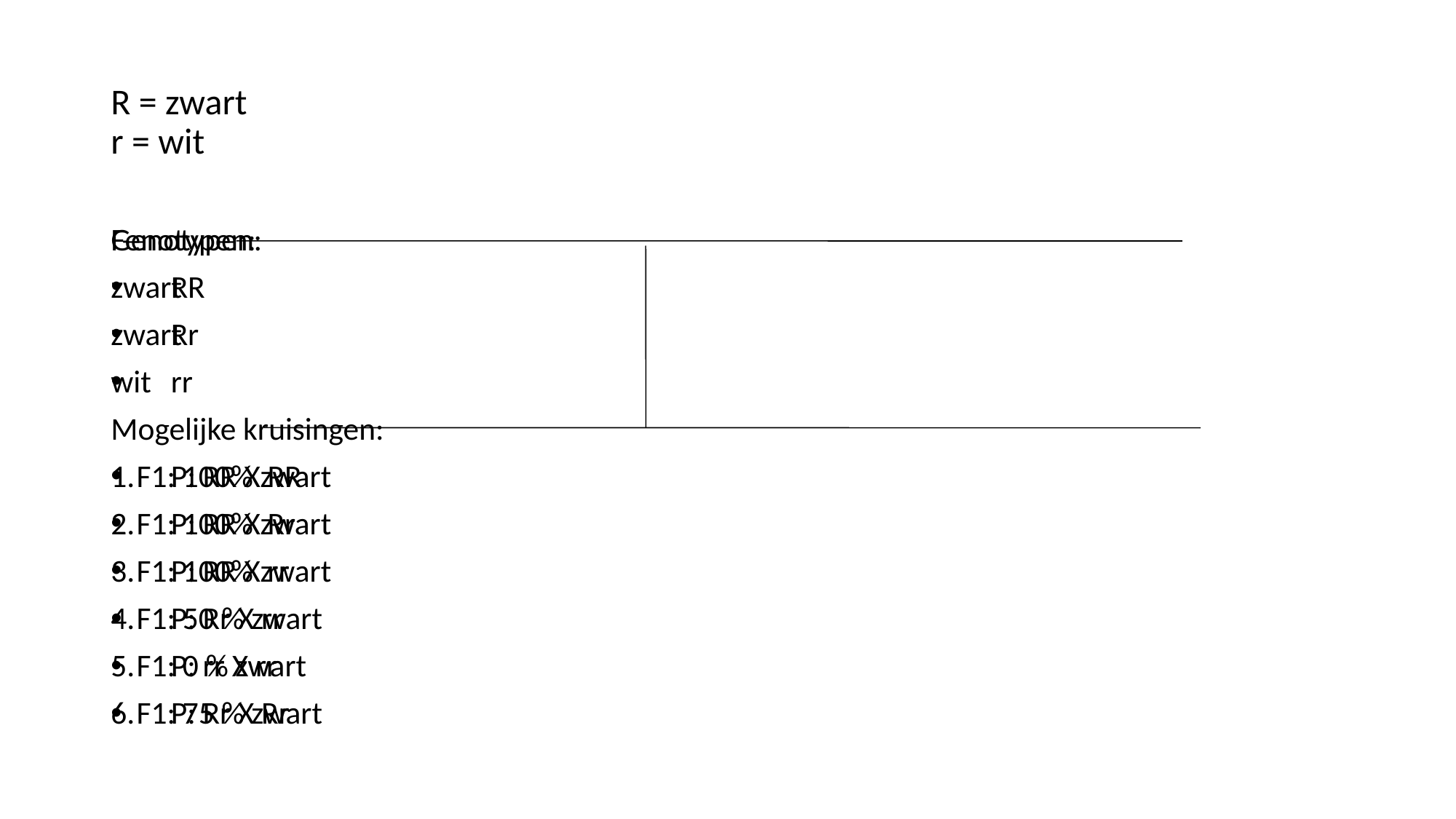

# R = zwart r = wit
Genotypen:
RR
Rr
rr
Mogelijke kruisingen:
P: RR X RR
P: RR X Rr
P: RR X rr
P: Rr X rr
P: rr X rr
P: Rr X Rr
Fenotypen:
zwart
zwart
wit

F1: 100% zwart
F1: 100% zwart
F1: 100% zwart
F1: 50 % zwart
F1: 0 % zwart
F1: 75 % zwart